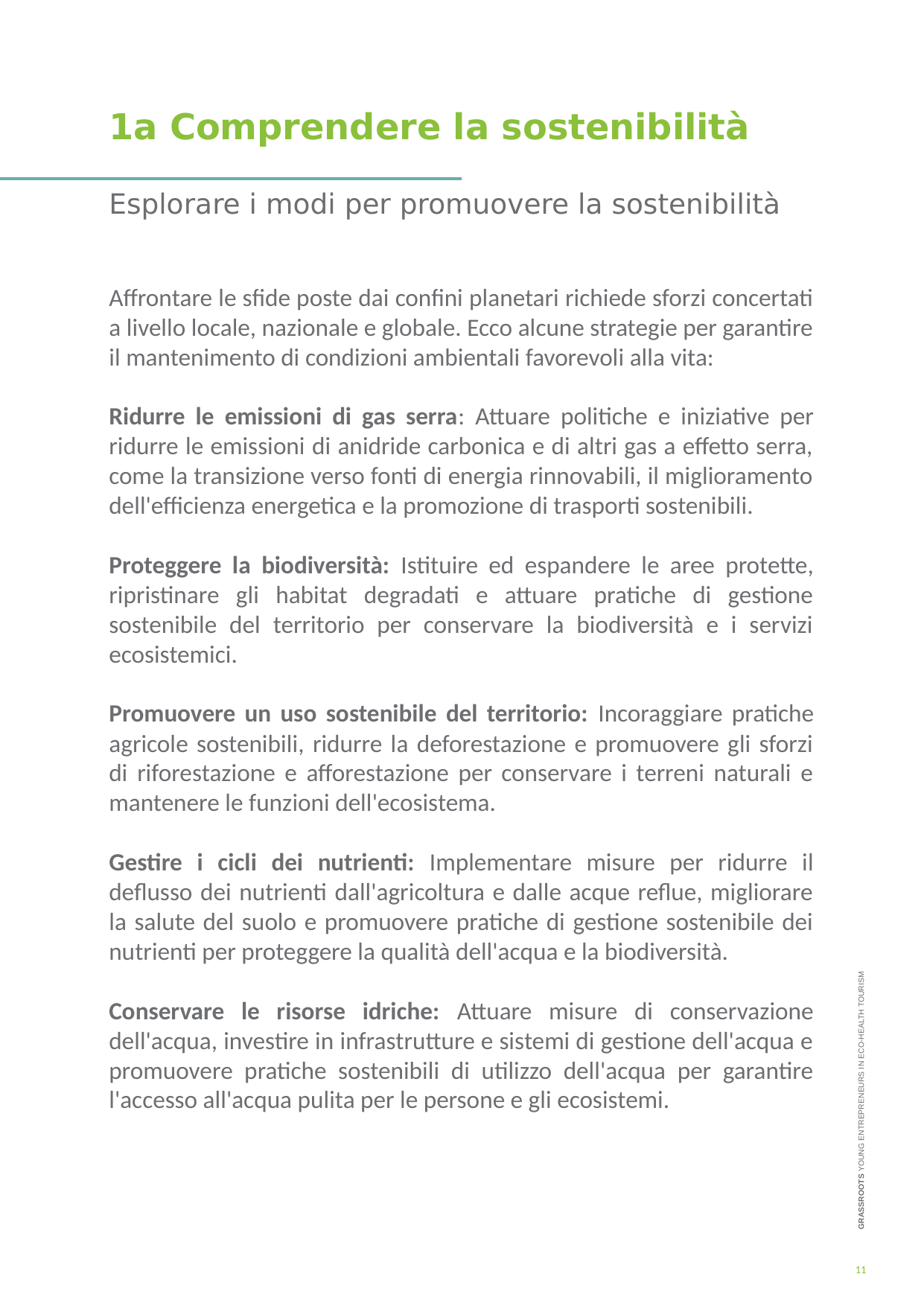

1a Comprendere la sostenibilità
Esplorare i modi per promuovere la sostenibilità
Affrontare le sfide poste dai confini planetari richiede sforzi concertati a livello locale, nazionale e globale. Ecco alcune strategie per garantire il mantenimento di condizioni ambientali favorevoli alla vita:

Ridurre le emissioni di gas serra: Attuare politiche e iniziative per ridurre le emissioni di anidride carbonica e di altri gas a effetto serra, come la transizione verso fonti di energia rinnovabili, il miglioramento dell'efficienza energetica e la promozione di trasporti sostenibili.

Proteggere la biodiversità: Istituire ed espandere le aree protette, ripristinare gli habitat degradati e attuare pratiche di gestione sostenibile del territorio per conservare la biodiversità e i servizi ecosistemici.

Promuovere un uso sostenibile del territorio: Incoraggiare pratiche agricole sostenibili, ridurre la deforestazione e promuovere gli sforzi di riforestazione e afforestazione per conservare i terreni naturali e mantenere le funzioni dell'ecosistema.

Gestire i cicli dei nutrienti: Implementare misure per ridurre il deflusso dei nutrienti dall'agricoltura e dalle acque reflue, migliorare la salute del suolo e promuovere pratiche di gestione sostenibile dei nutrienti per proteggere la qualità dell'acqua e la biodiversità.

Conservare le risorse idriche: Attuare misure di conservazione dell'acqua, investire in infrastrutture e sistemi di gestione dell'acqua e promuovere pratiche sostenibili di utilizzo dell'acqua per garantire l'accesso all'acqua pulita per le persone e gli ecosistemi.

11